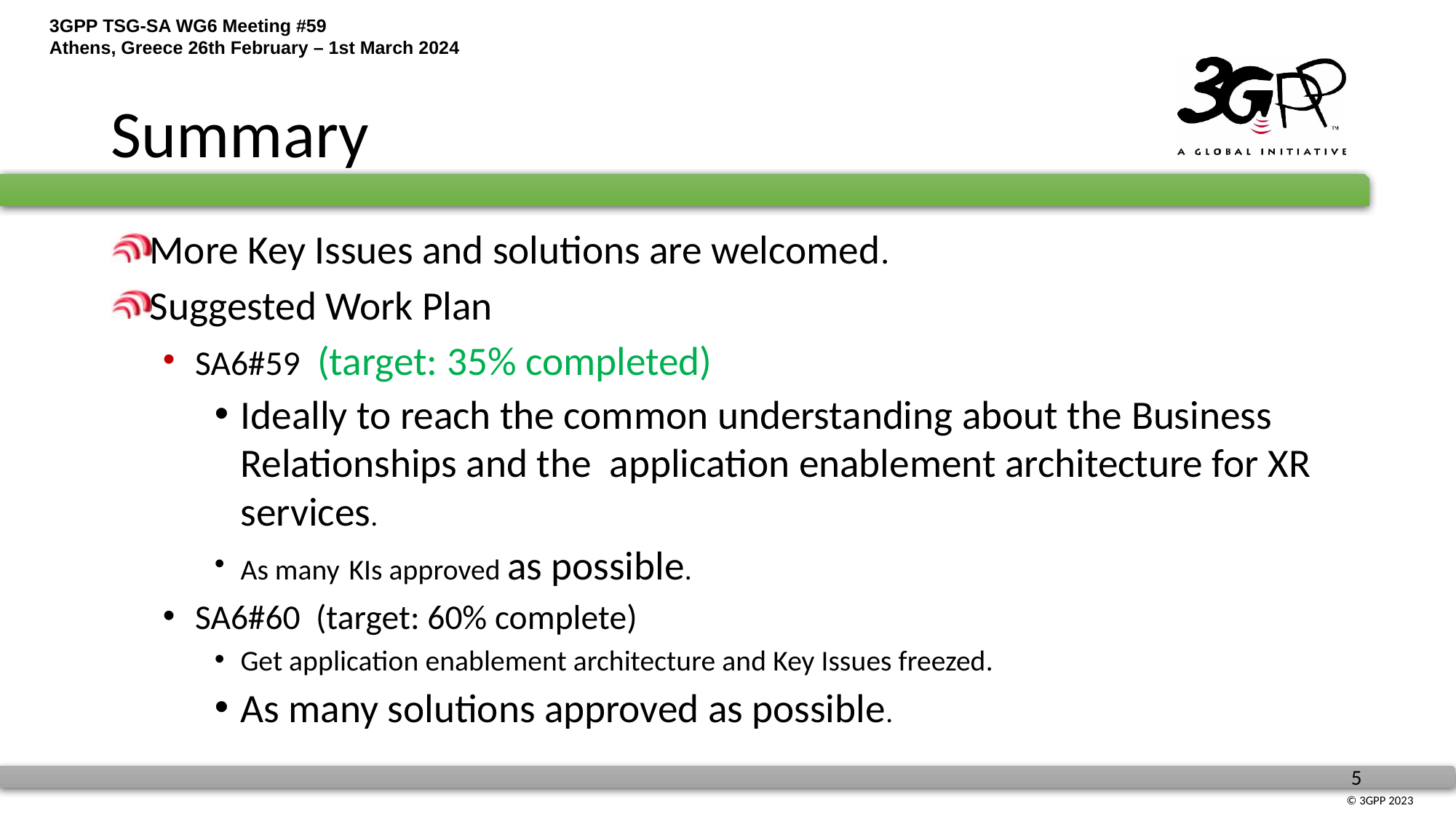

More Key Issues and solutions are welcomed.
Suggested Work Plan
SA6#59  (target: 35% completed)
Ideally to reach the common understanding about the Business Relationships and the  application enablement architecture for XR services.
As many KIs approved as possible.
SA6#60  (target: 60% complete)
Get application enablement architecture and Key Issues freezed.
As many solutions approved as possible.
# Summary